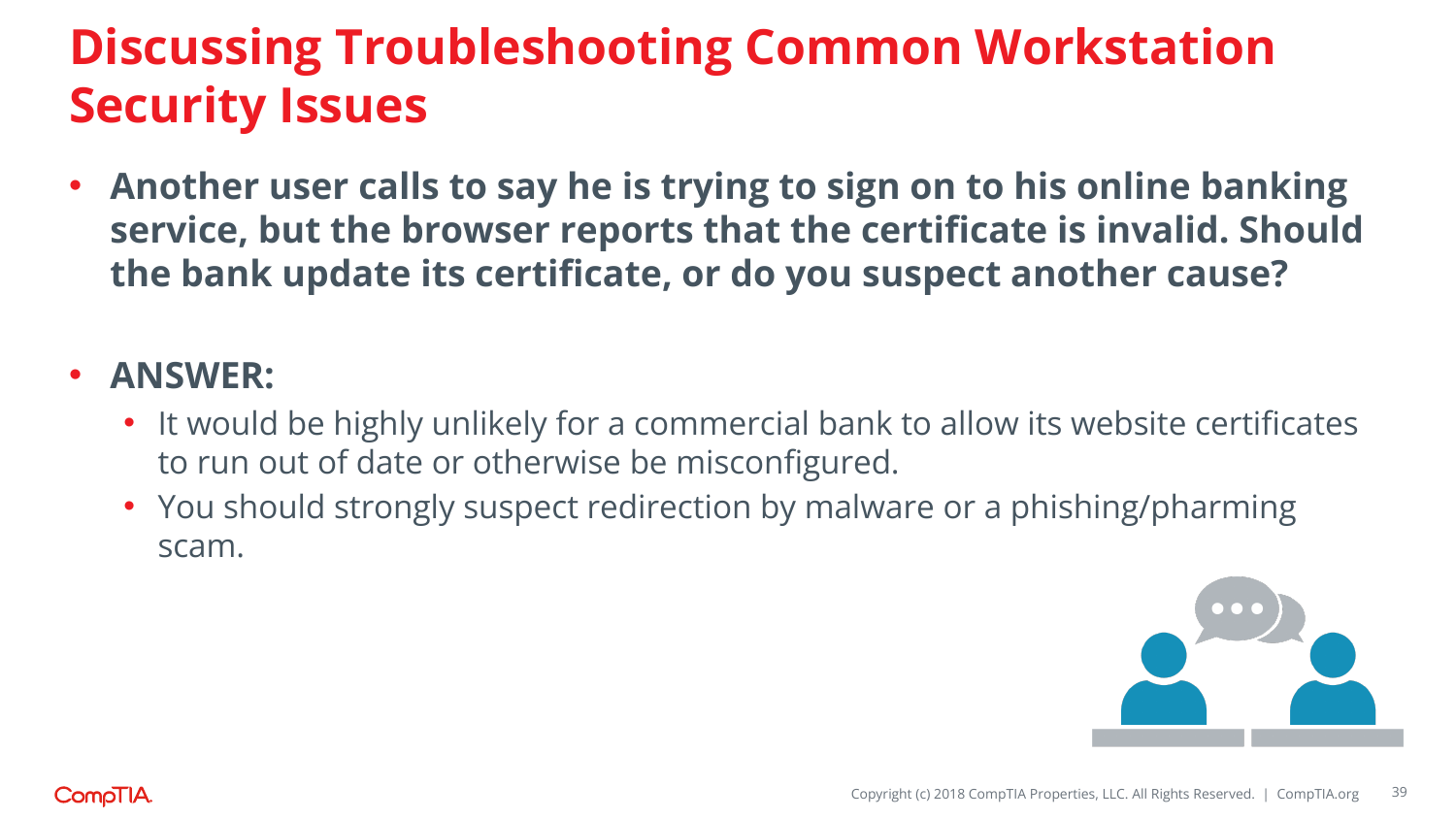

# Discussing Troubleshooting Common Workstation Security Issues
Another user calls to say he is trying to sign on to his online banking service, but the browser reports that the certificate is invalid. Should the bank update its certificate, or do you suspect another cause?

ANSWER:
It would be highly unlikely for a commercial bank to allow its website certificates to run out of date or otherwise be misconfigured.
You should strongly suspect redirection by malware or a phishing/pharming scam.
39